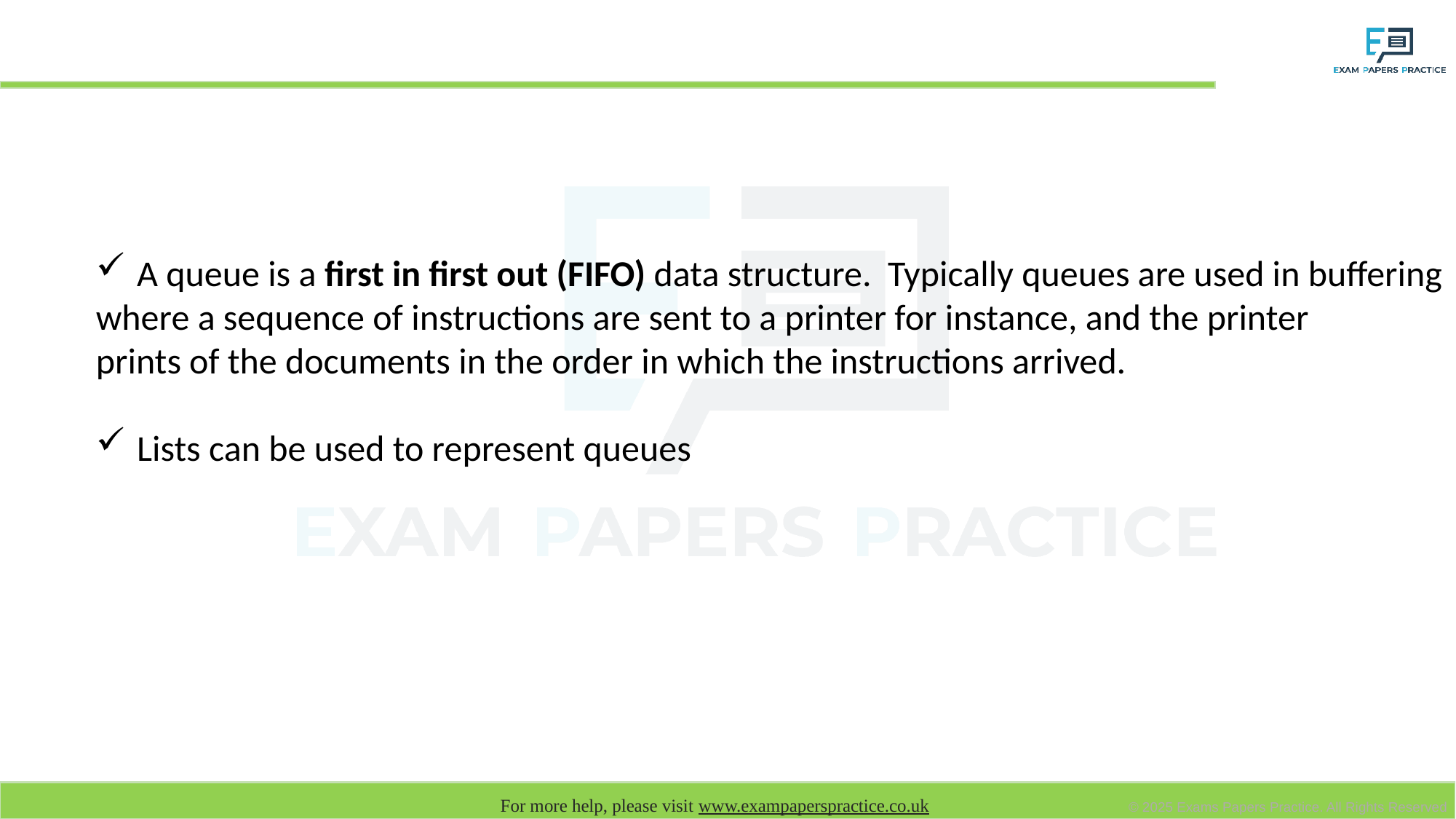

# Queues
A queue is a first in first out (FIFO) data structure.  Typically queues are used in buffering
where a sequence of instructions are sent to a printer for instance, and the printer
prints of the documents in the order in which the instructions arrived.

Lists can be used to represent queues